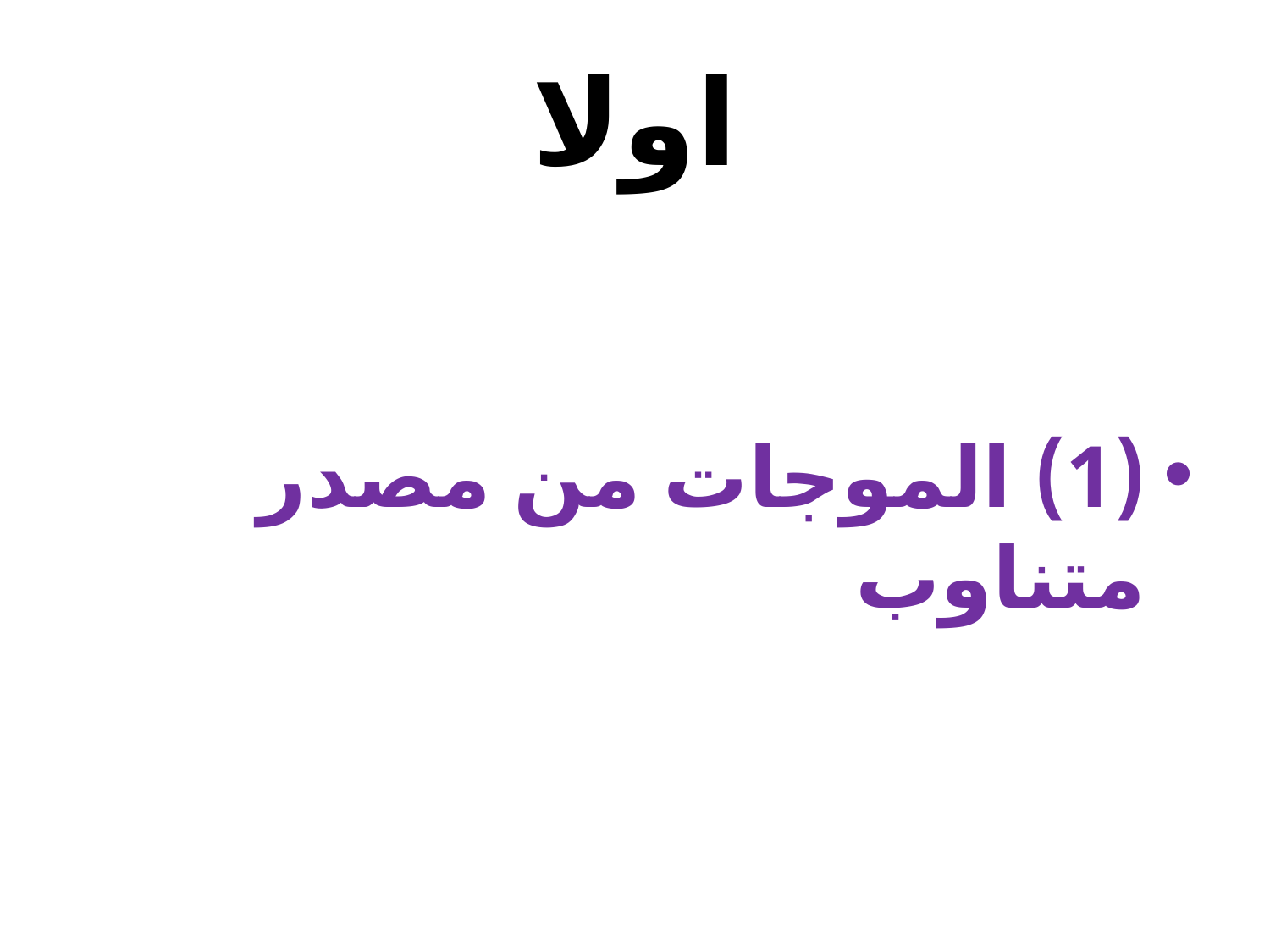

# اولا
(1) الموجات من مصدر متناوب